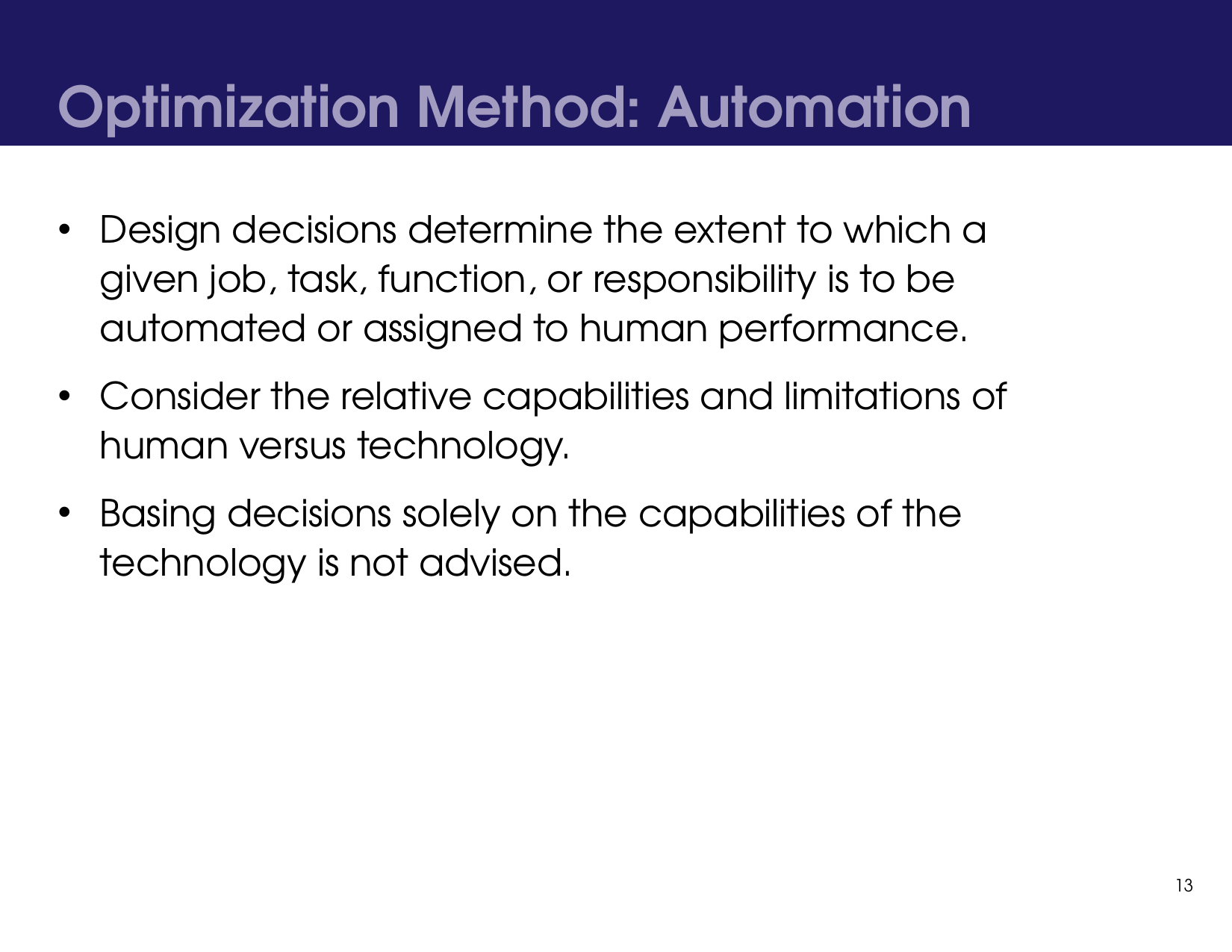

# Optimization Method: Automation
Design decisions determine the extent to which a given job, task, function, or responsibility is to be automated or assigned to human performance.
Consider the relative capabilities and limitations of human versus technology.
Basing decisions solely on the capabilities of the technology is not advised.
13